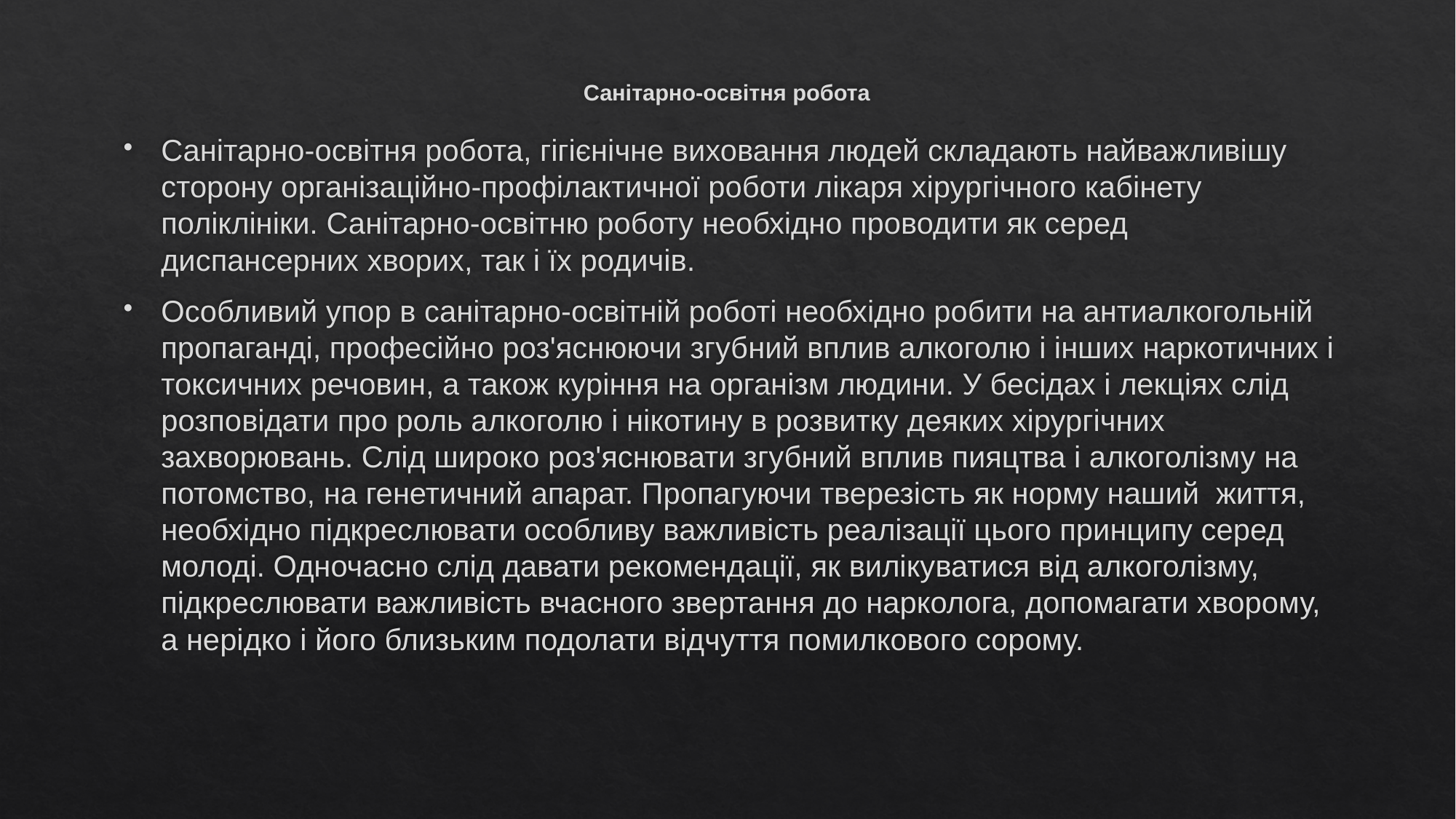

# Санітарно-освітня робота
Санітарно-освітня робота, гігієнічне виховання людей складають найважливішу сторону організаційно-профілактичної роботи лікаря хірургічного кабінету поліклініки. Санітарно-освітню роботу необхідно проводити як серед диспансерних хворих, так і їх родичів.
Особливий упор в санітарно-освітній роботі необхідно робити на антиалкогольній пропаганді, професійно роз'яснюючи згубний вплив алкоголю і інших наркотичних і токсичних речовин, а також куріння на організм людини. У бесідах і лекціях слід розповідати про роль алкоголю і нікотину в розвитку деяких хірургічних захворювань. Слід широко роз'яснювати згубний вплив пияцтва і алкоголізму на потомство, на генетичний апарат. Пропагуючи тверезість як норму наший  життя, необхідно підкреслювати особливу важливість реалізації цього принципу серед молоді. Одночасно слід давати рекомендації, як вилікуватися від алкоголізму, підкреслювати важливість вчасного звертання до нарколога, допомагати хворому, а нерідко і його близьким подолати відчуття помилкового сорому.